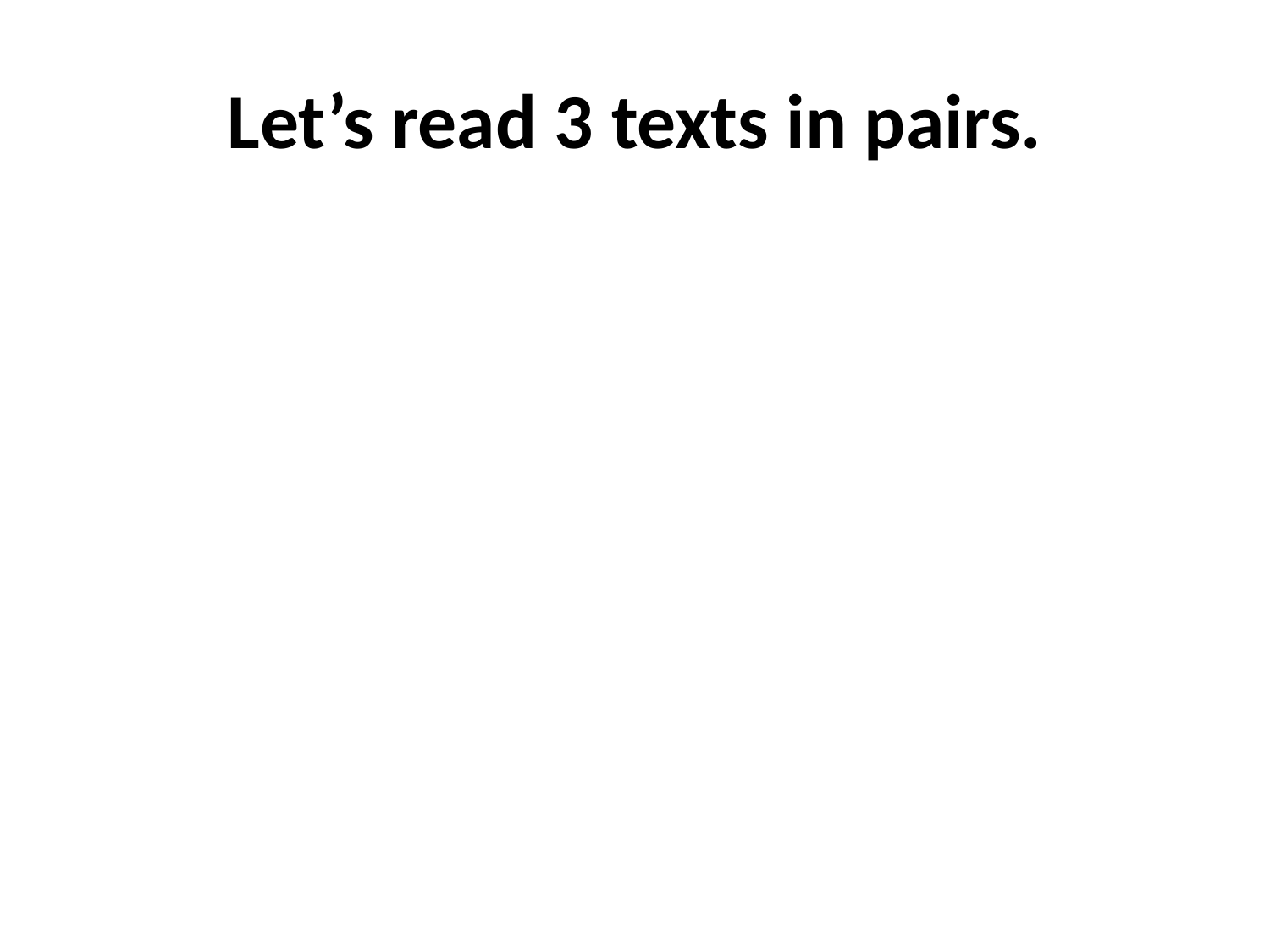

# Let’s read 3 texts in pairs.